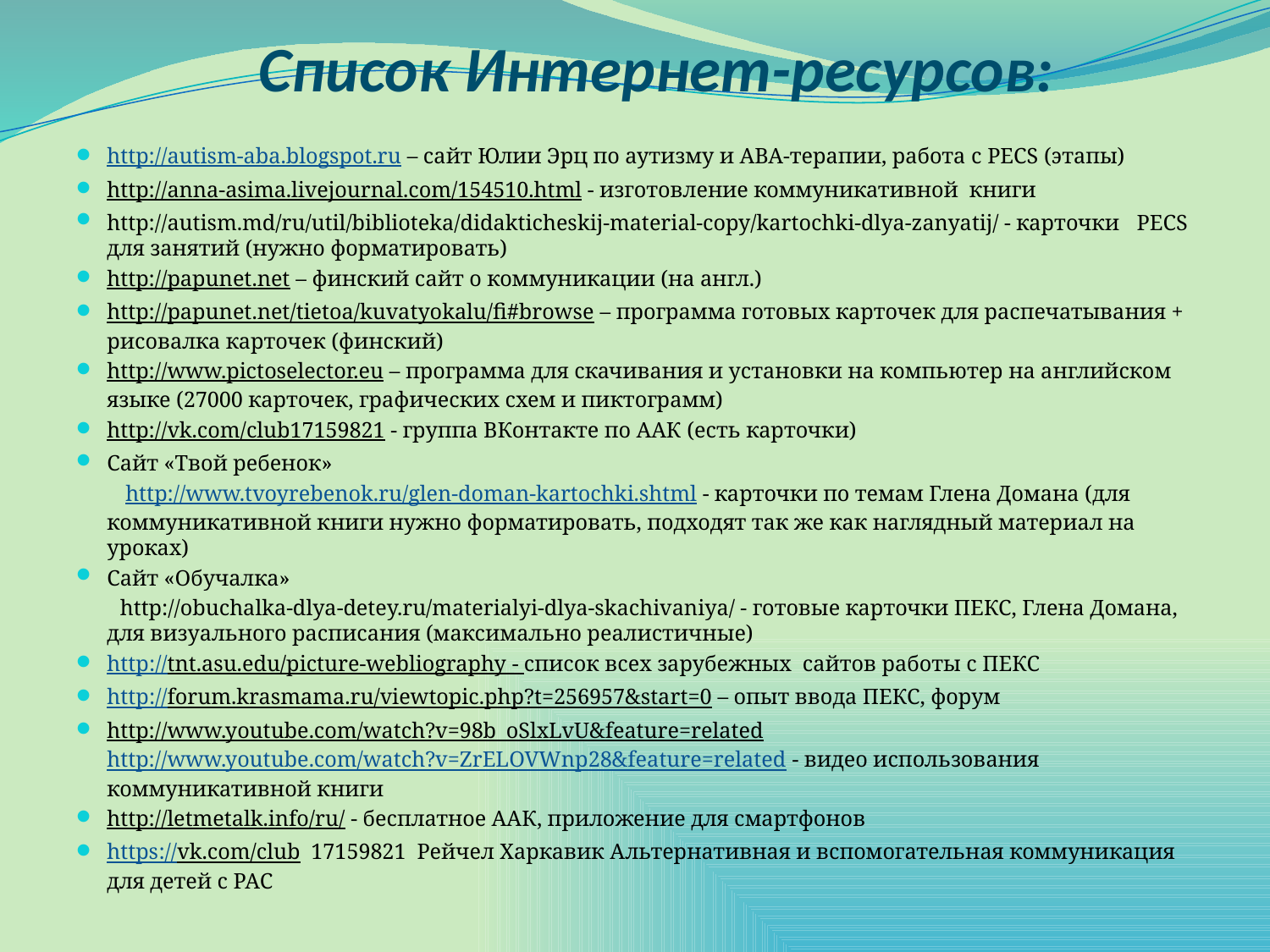

# Список Интернет-ресурсов:
http://autism-aba.blogspot.ru – сайт Юлии Эрц по аутизму и АВА-терапии, работа с PECS (этапы)
http://anna-asima.livejournal.com/154510.html - изготовление коммуникативной  книги
http://autism.md/ru/util/biblioteka/didakticheskij-material-copy/kartochki-dlya-zanyatij/ - карточки   PECS  для занятий (нужно форматировать)
http://papunet.net – финский сайт о коммуникации (на англ.)
http://papunet.net/tietoa/kuvatyokalu/fi#browse – программа готовых карточек для распечатывания + рисовалка карточек (финский)
http://www.pictoselector.eu – программа для скачивания и установки на компьютер на английском языке (27000 карточек, графических схем и пиктограмм)
http://vk.com/club17159821 - группа ВКонтакте по ААК (есть карточки)
Сайт «Твой ребенок»
         http://www.tvoyrebenok.ru/glen-doman-kartochki.shtml - карточки по темам Глена Домана (для коммуникативной книги нужно форматировать, подходят так же как наглядный материал на уроках)
Сайт «Обучалка»
        http://obuchalka-dlya-detey.ru/materialyi-dlya-skachivaniya/ - готовые карточки ПЕКС, Глена Домана, для визуального расписания (максимально реалистичные)
http://tnt.asu.edu/picture-webliography - список всех зарубежных  сайтов работы с ПЕКС
http://forum.krasmama.ru/viewtopic.php?t=256957&start=0 – опыт ввода ПЕКС, форум
http://www.youtube.com/watch?v=98b_oSlxLvU&feature=related
﻿http://www.youtube.com/watch?v=ZrELOVWnp28&feature=related﻿ - видео использования коммуникативной книги
http://letmetalk.info/ru/ - бесплатное ААК, приложение для смартфонов
https://vk.com/club  17159821  Рейчел Харкавик Альтернативная и вспомогательная коммуникация для детей с РАС